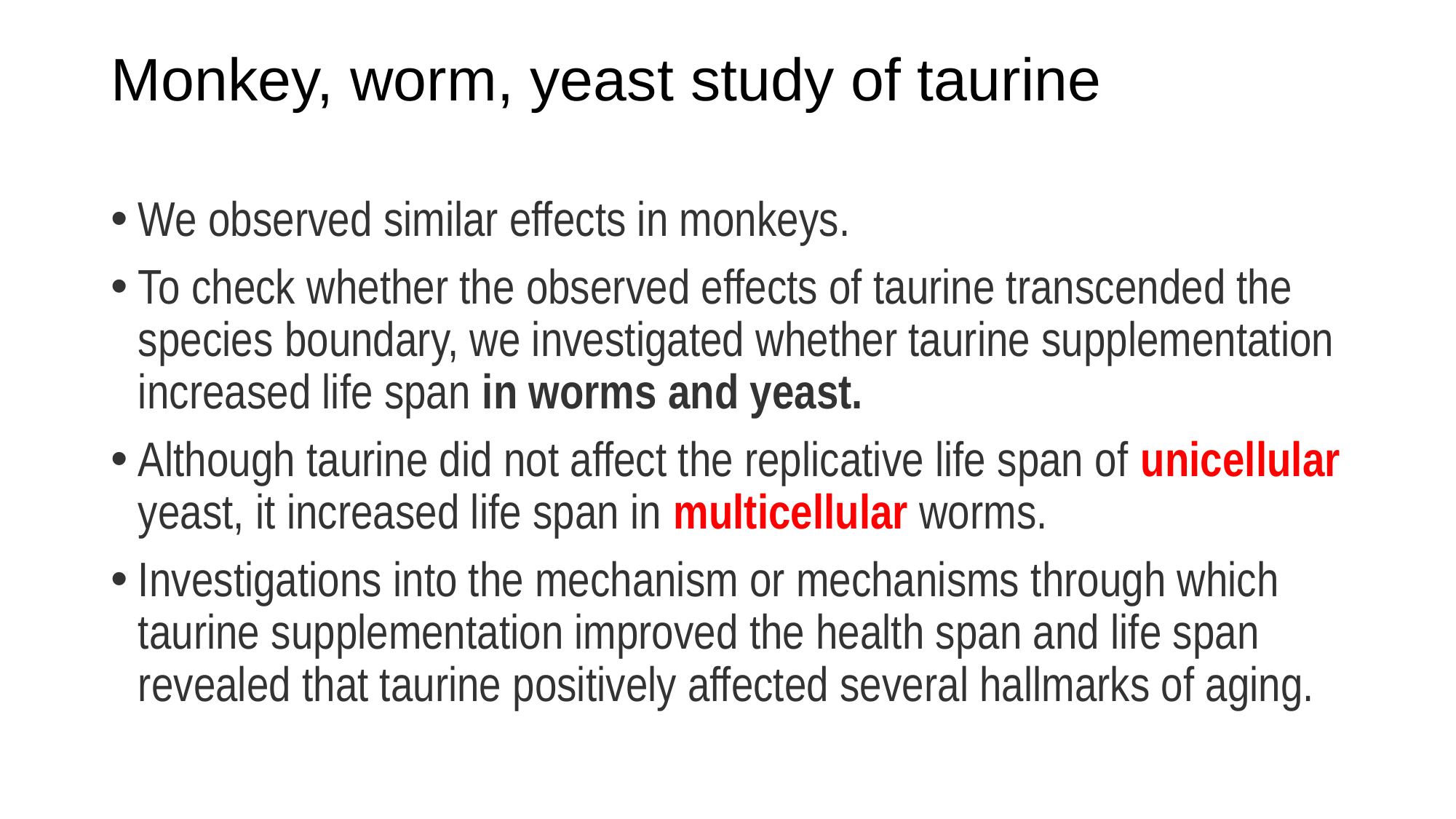

# Monkey, worm, yeast study of taurine
We observed similar effects in monkeys.
To check whether the observed effects of taurine transcended the species boundary, we investigated whether taurine supplementation increased life span in worms and yeast.
Although taurine did not affect the replicative life span of unicellular yeast, it increased life span in multicellular worms.
Investigations into the mechanism or mechanisms through which taurine supplementation improved the health span and life span revealed that taurine positively affected several hallmarks of aging.